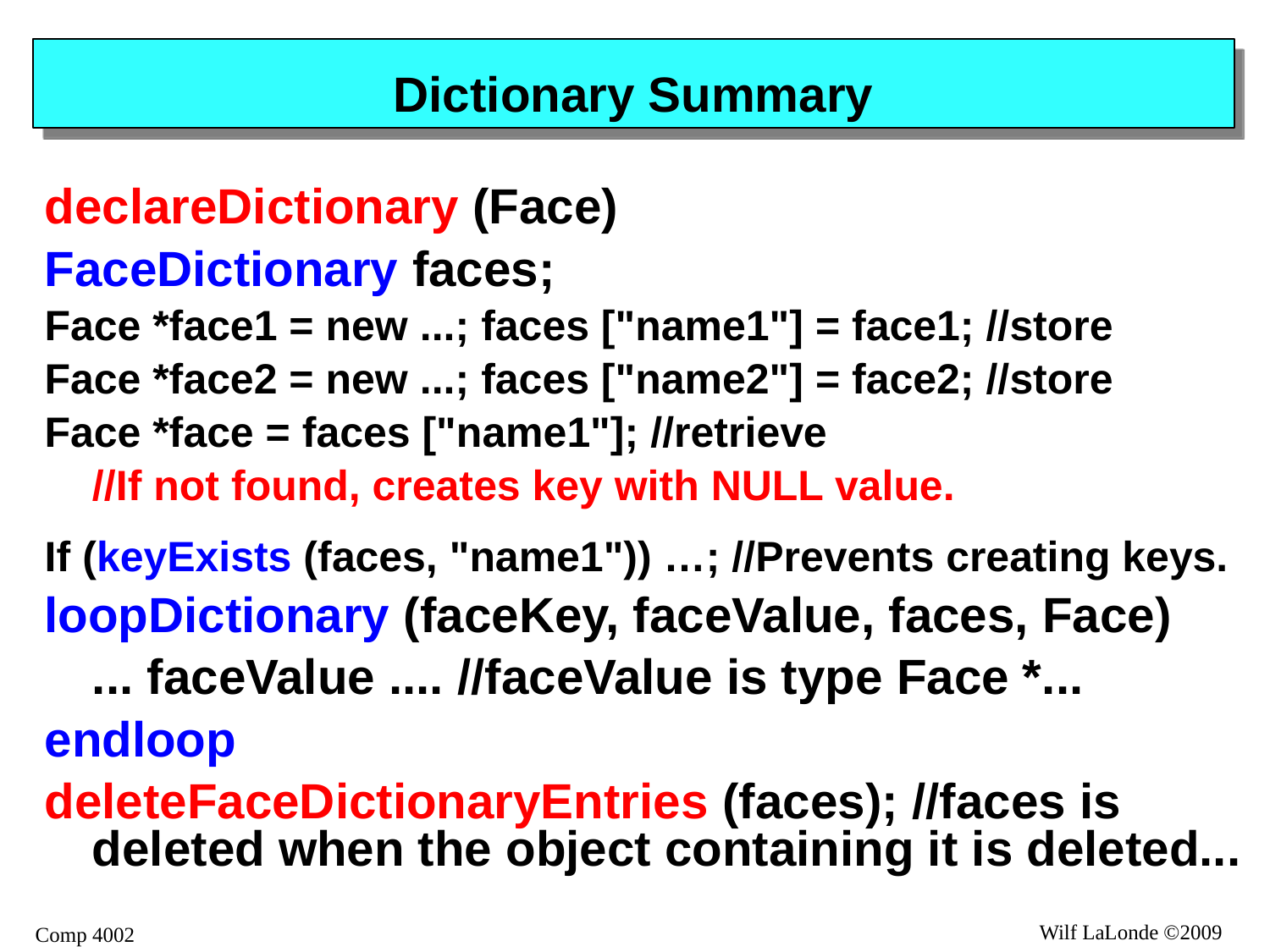

# Dictionary Summary
declareDictionary (Face)
FaceDictionary faces;
Face *face1 = new ...; faces ["name1"] = face1; //store
Face *face2 = new ...; faces ["name2"] = face2; //store
Face *face = faces ["name1"]; //retrieve
	//If not found, creates key with NULL value.

If (keyExists (faces, "name1")) …; //Prevents creating keys.
loopDictionary (faceKey, faceValue, faces, Face)
	... faceValue .... //faceValue is type Face *...
endloop
deleteFaceDictionaryEntries (faces); //faces is deleted when the object containing it is deleted...